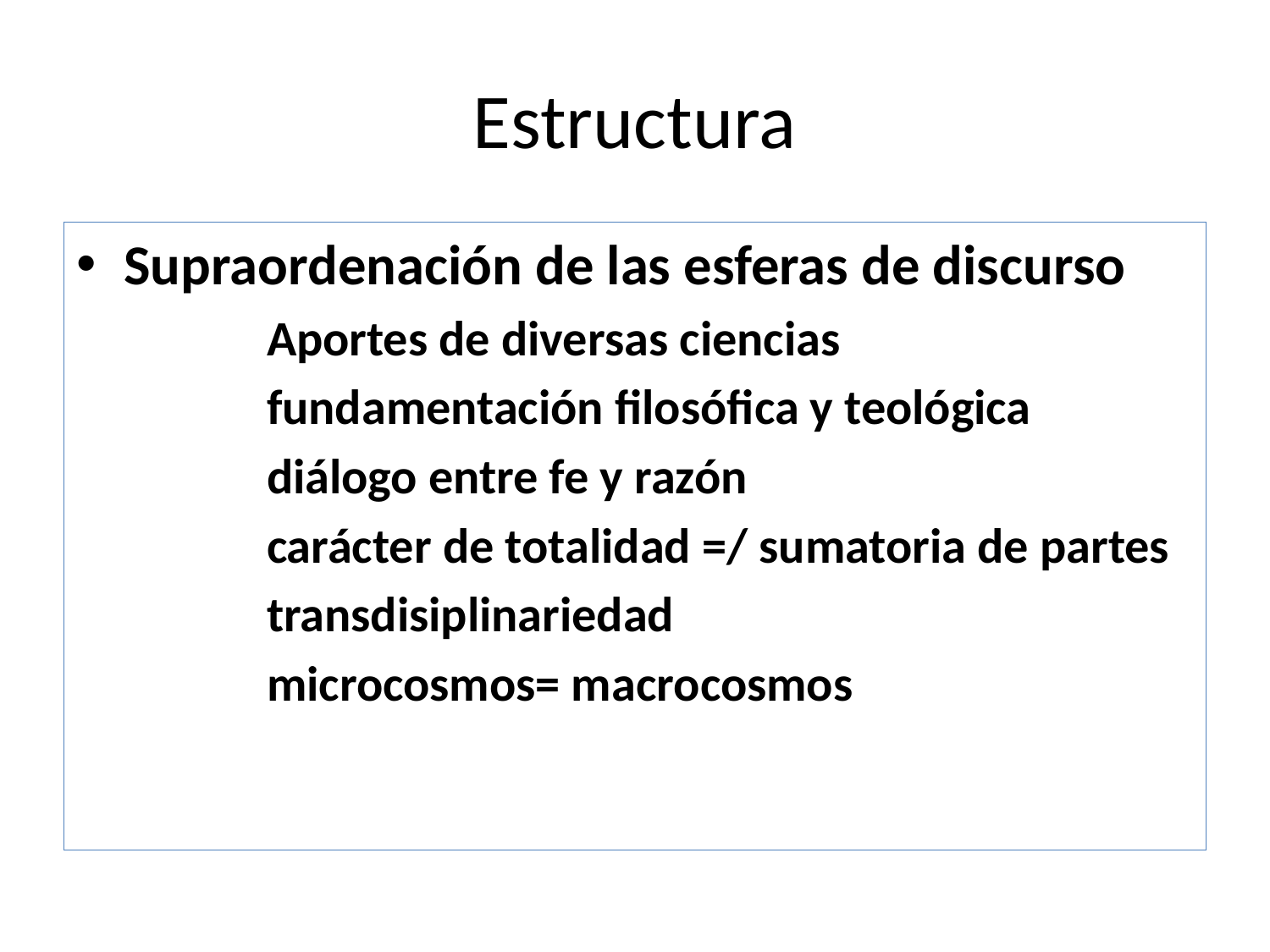

# Estructura
Supraordenación de las esferas de discurso
	Aportes de diversas ciencias
	fundamentación filosófica y teológica
	diálogo entre fe y razón
	carácter de totalidad =/ sumatoria de partes
	transdisiplinariedad
	microcosmos= macrocosmos